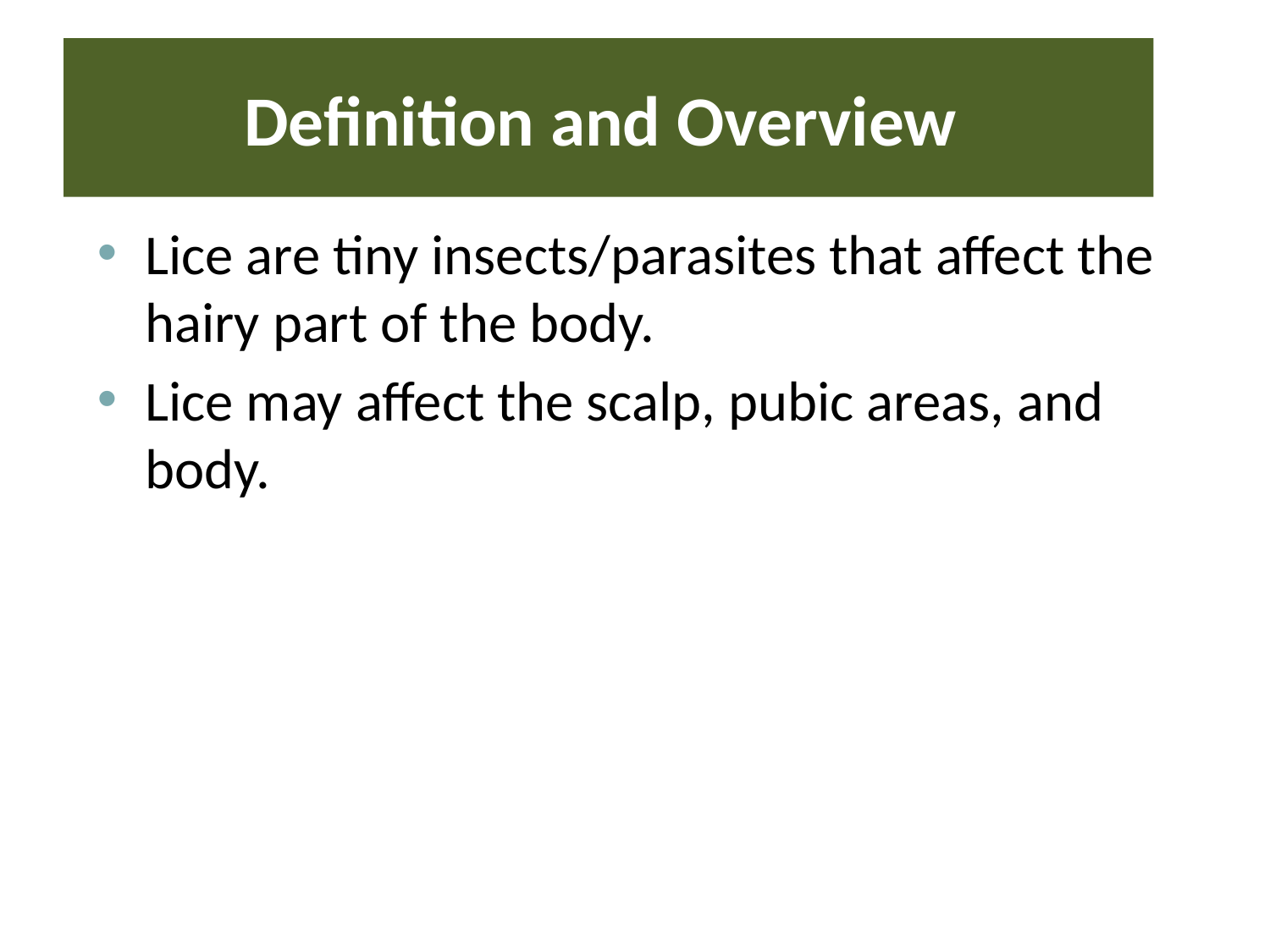

# Definition and Overview
Lice are tiny insects/parasites that affect the hairy part of the body.
Lice may affect the scalp, pubic areas, and body.